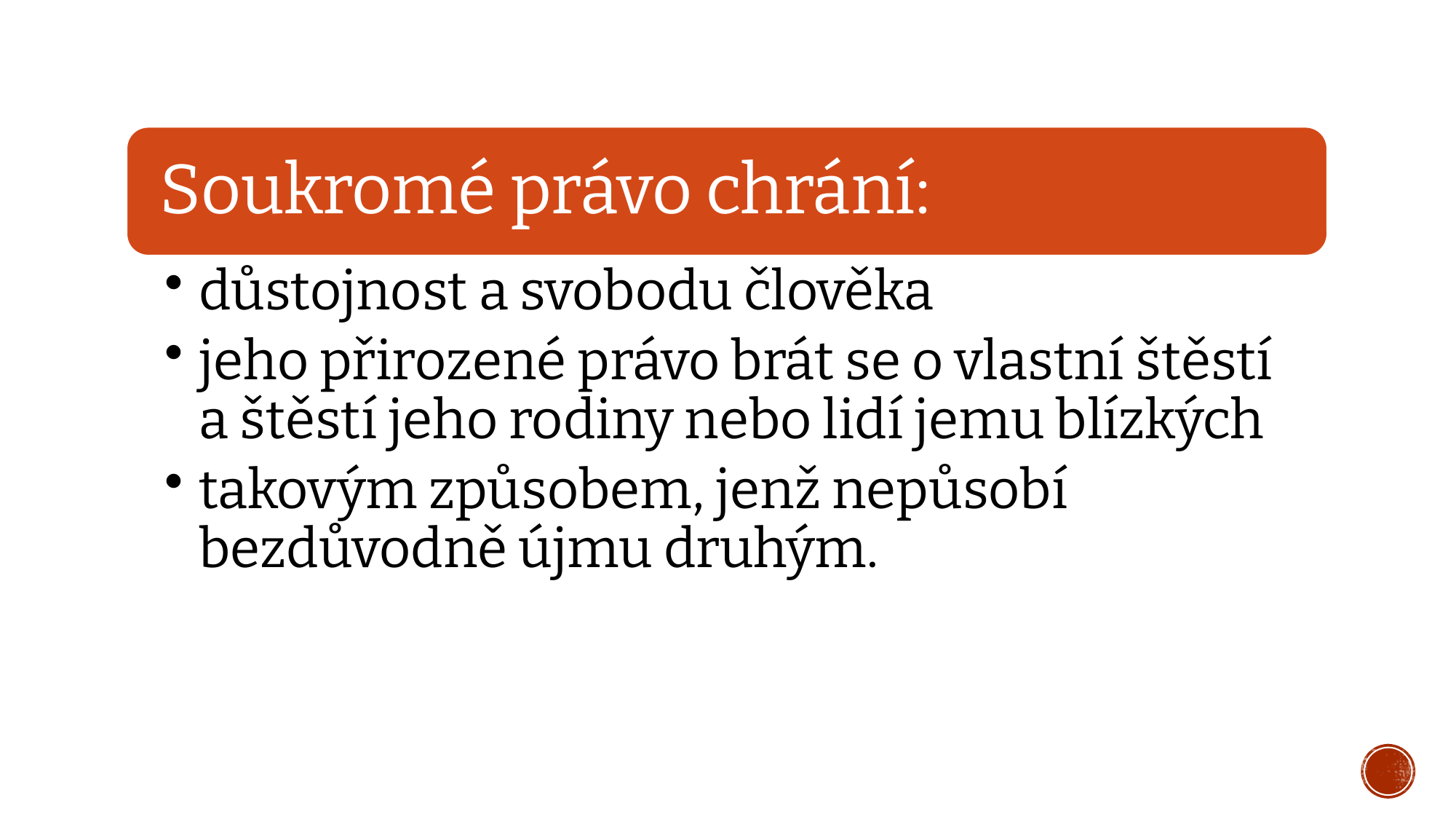

Soukromé právo chrání:
důstojnost a svobodu člověka
jeho přirozené právo brát se o vlastní štěstí a štěstí jeho rodiny nebo lidí jemu blízkých
takovým způsobem, jenž nepůsobí bezdůvodně újmu druhým.